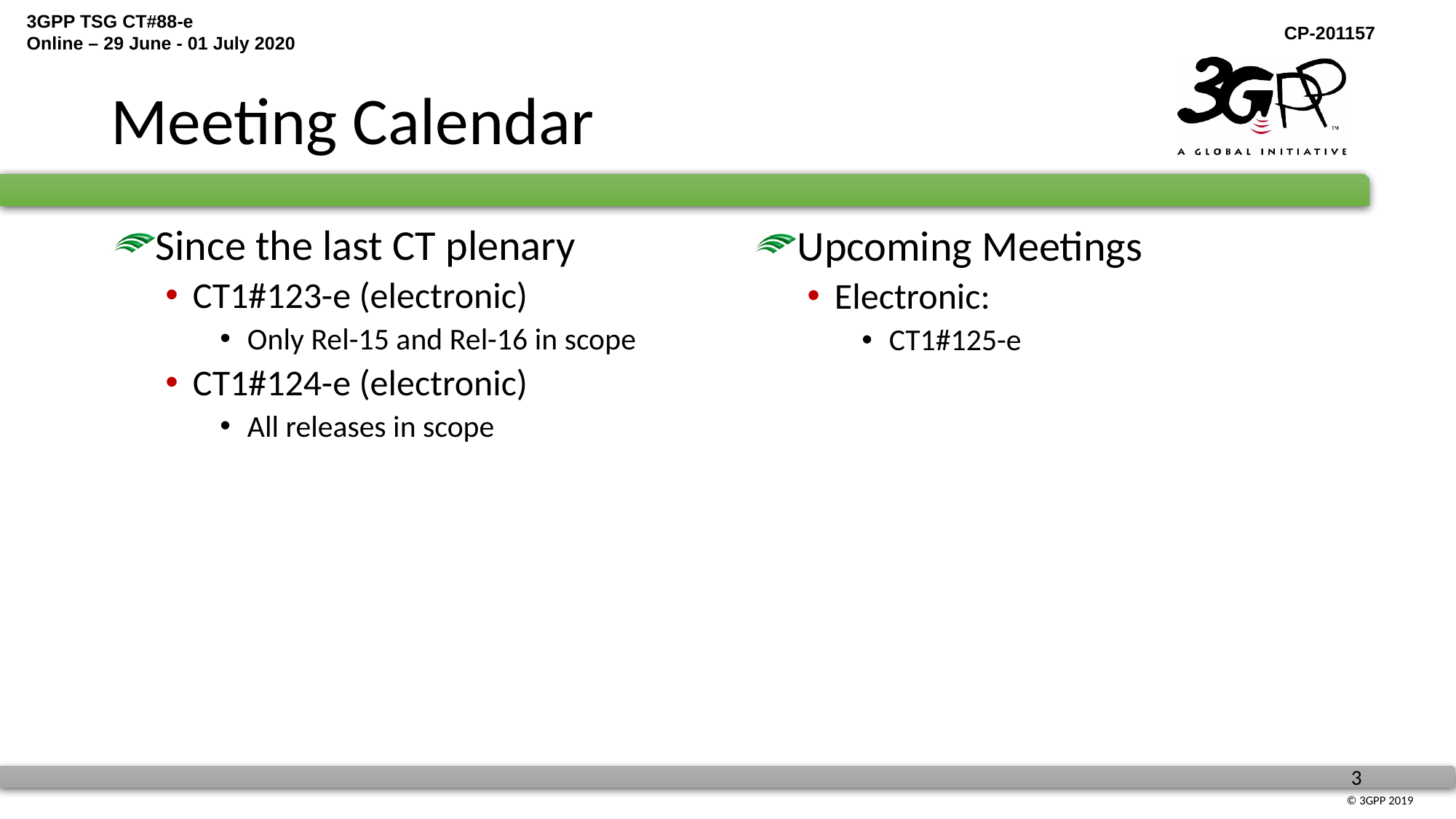

# Meeting Calendar
Since the last CT plenary
CT1#123-e (electronic)
Only Rel-15 and Rel-16 in scope
CT1#124-e (electronic)
All releases in scope

Upcoming Meetings
Electronic:
CT1#125-e